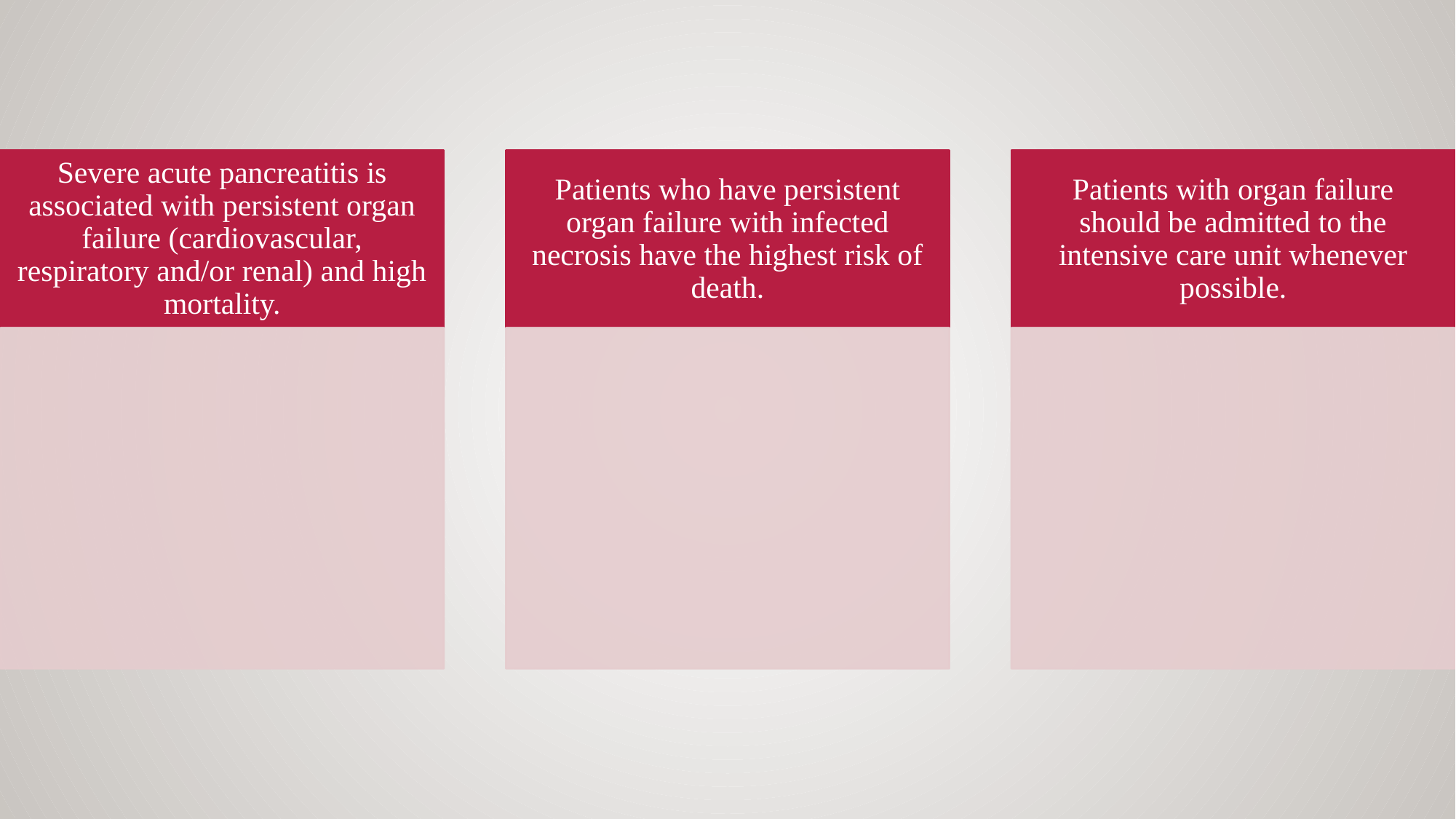

Severe acute pancreatitis is associated with persistent organ failure (cardiovascular, respiratory and/or renal) and high mortality.
Patients who have persistent organ failure with infected necrosis have the highest risk of death.
Patients with organ failure should be admitted to the intensive care unit whenever possible.